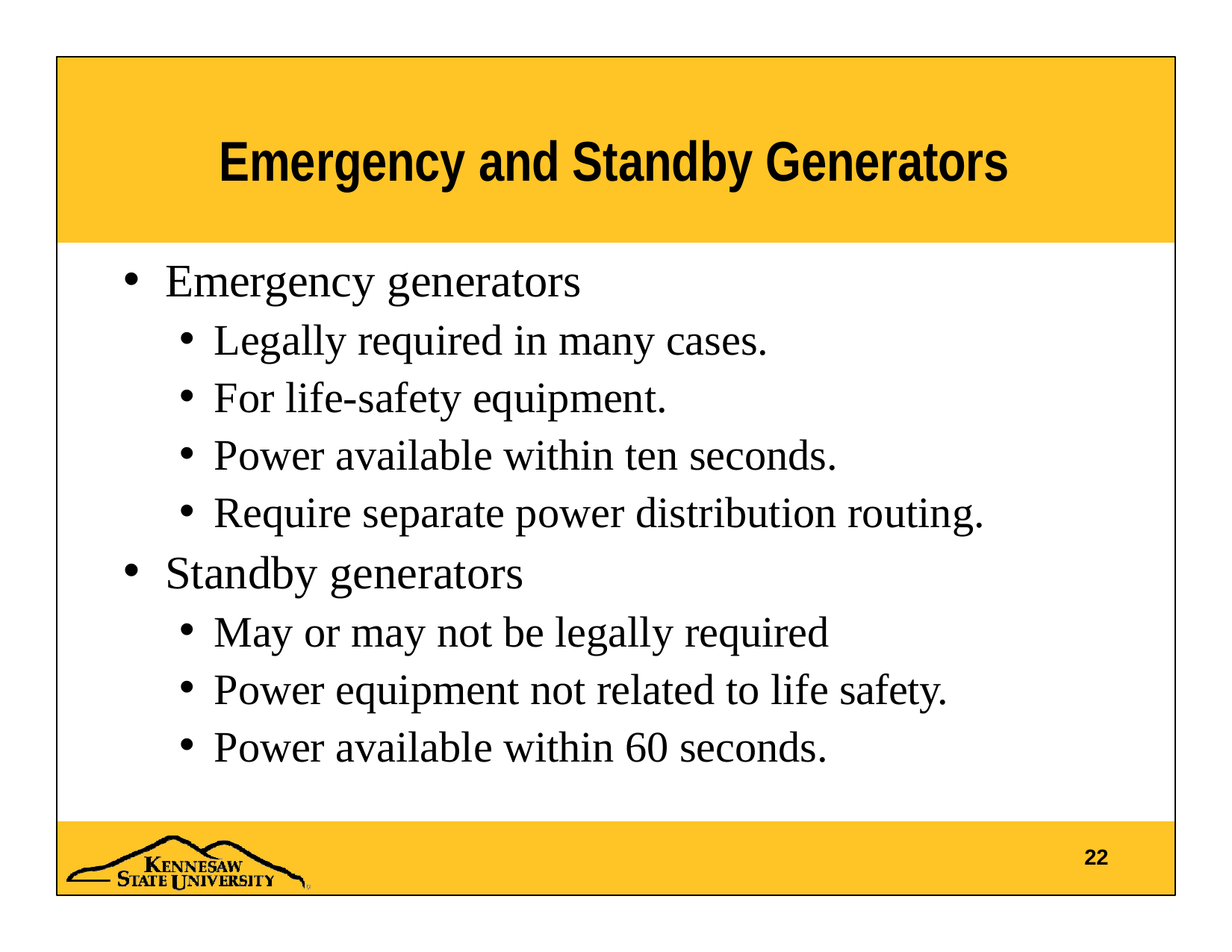

# Emergency and Standby Generators
Emergency generators
Legally required in many cases.
For life-safety equipment.
Power available within ten seconds.
Require separate power distribution routing.
Standby generators
May or may not be legally required
Power equipment not related to life safety.
Power available within 60 seconds.

22